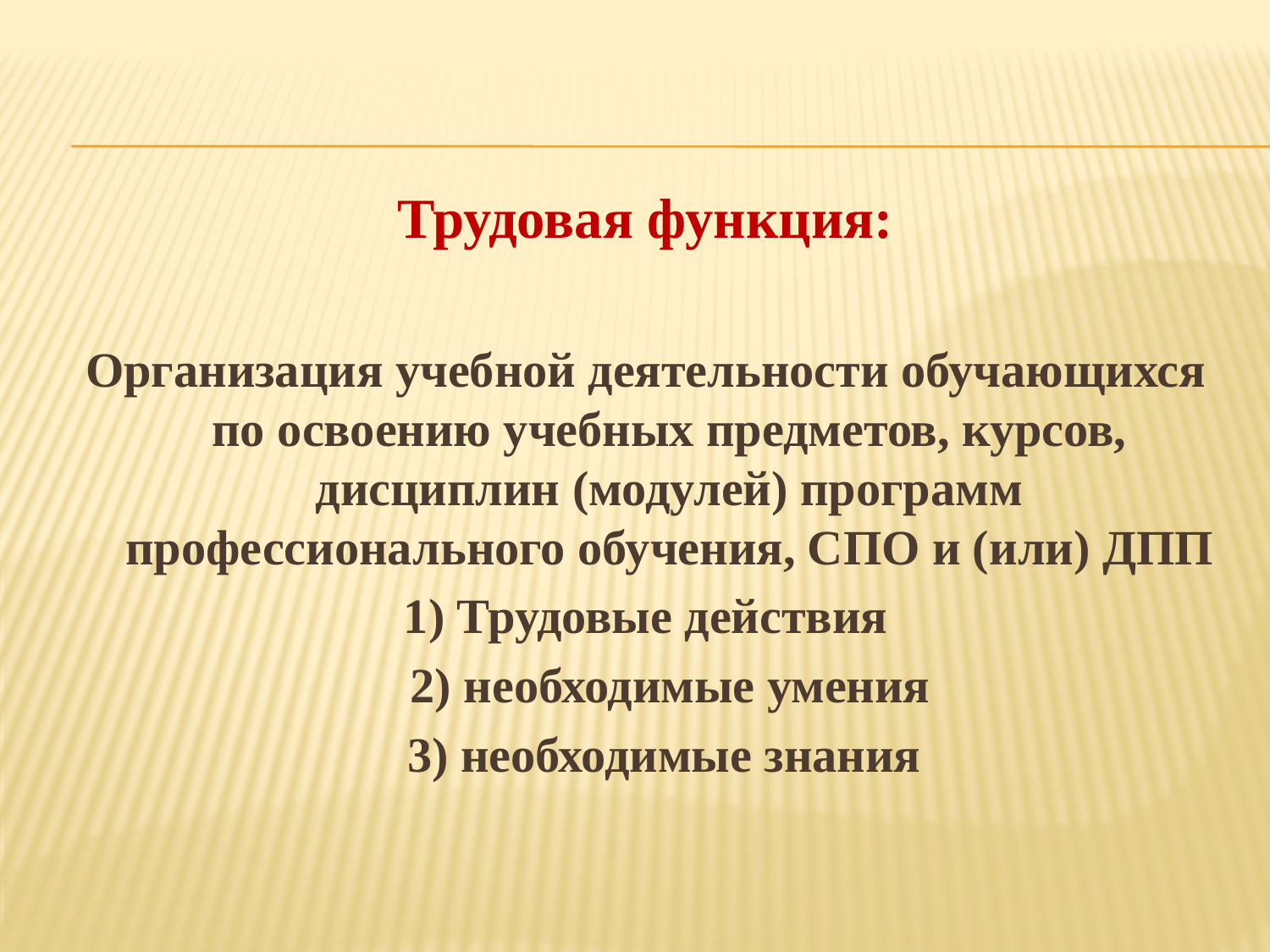

Трудовая функция:

Организация учебной деятельности обучающихся по освоению учебных предметов, курсов, дисциплин (модулей) программ профессионального обучения, СПО и (или) ДПП
1) Трудовые действия
    2) необходимые умения
   3) необходимые знания